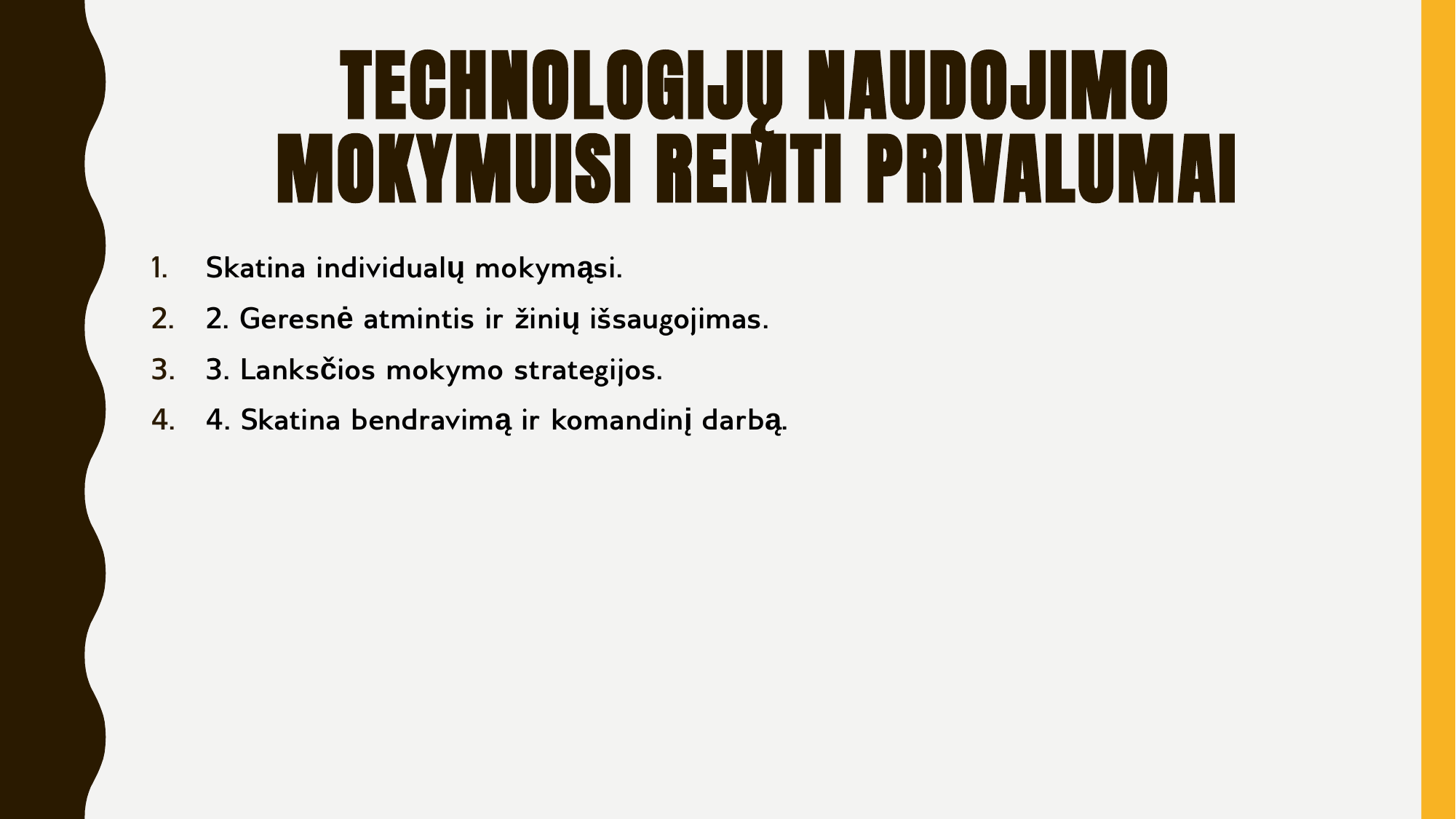

# Technologijų naudojimo mokymuisi remti privalumai
Skatina individualų mokymąsi.
2. Geresnė atmintis ir žinių išsaugojimas.
3. Lanksčios mokymo strategijos.
4. Skatina bendravimą ir komandinį darbą.